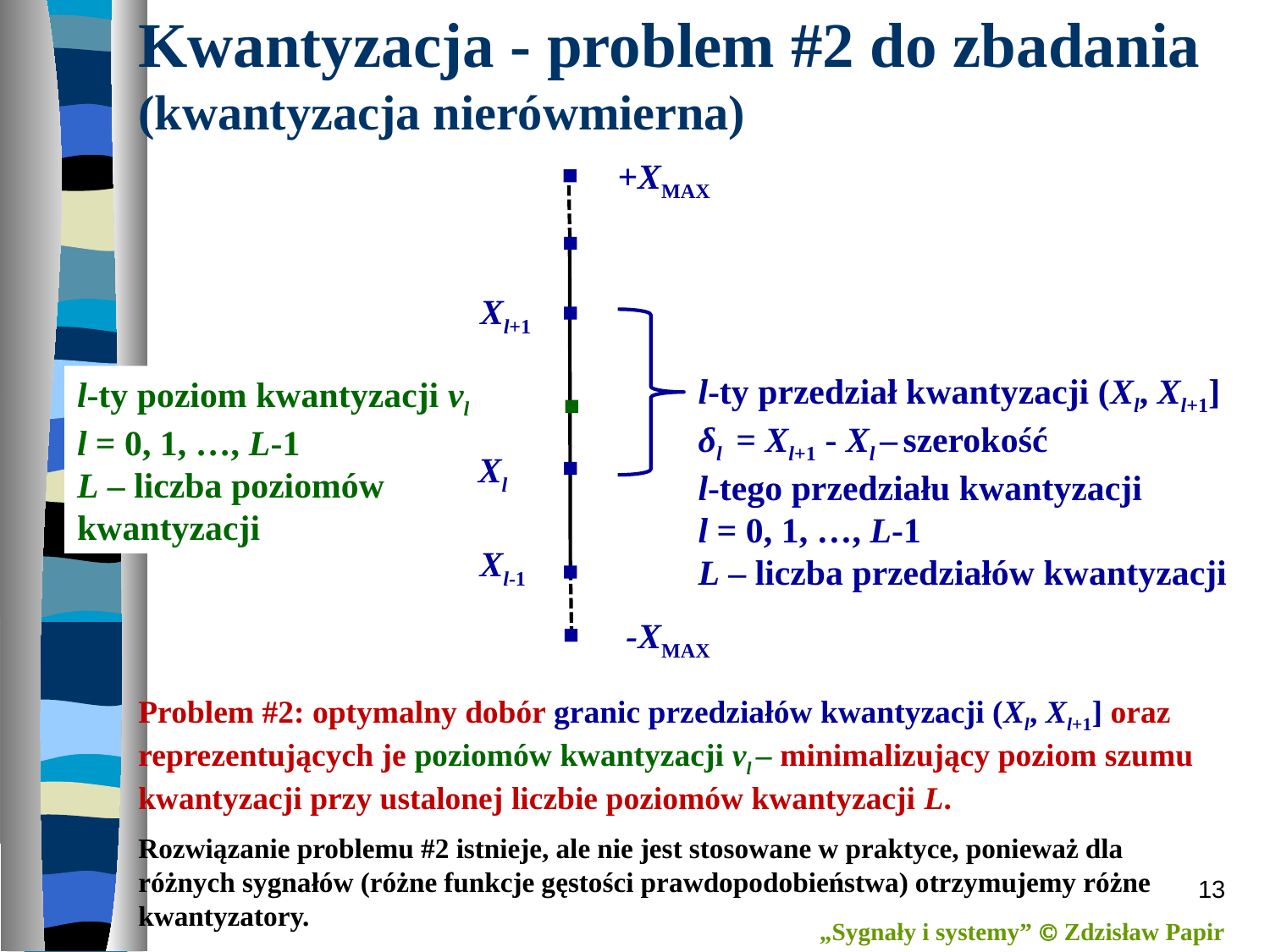

Kwantyzacja - problem #2 do zbadania
(kwantyzacja nierówmierna)
+XMAX

Xl+1

l-ty przedział kwantyzacji (Xl, Xl+1]
δl  = Xl+1 - Xl – szerokość
l-tego przedziału kwantyzacji
l = 0, 1, …, L-1
L – liczba przedziałów kwantyzacji
l-ty poziom kwantyzacji vl
l = 0, 1, …, L-1
L – liczba poziomów
kwantyzacji

Xl

Xl-1

-XMAX

Problem #2: optymalny dobór granic przedziałów kwantyzacji (Xl, Xl+1] oraz reprezentujących je poziomów kwantyzacji vl – minimalizujący poziom szumu kwantyzacji przy ustalonej liczbie poziomów kwantyzacji L.
Rozwiązanie problemu #2 istnieje, ale nie jest stosowane w praktyce, ponieważ dla różnych sygnałów (różne funkcje gęstości prawdopodobieństwa) otrzymujemy różne kwantyzatory.
13
„Sygnały i systemy” © Zdzisław Papir